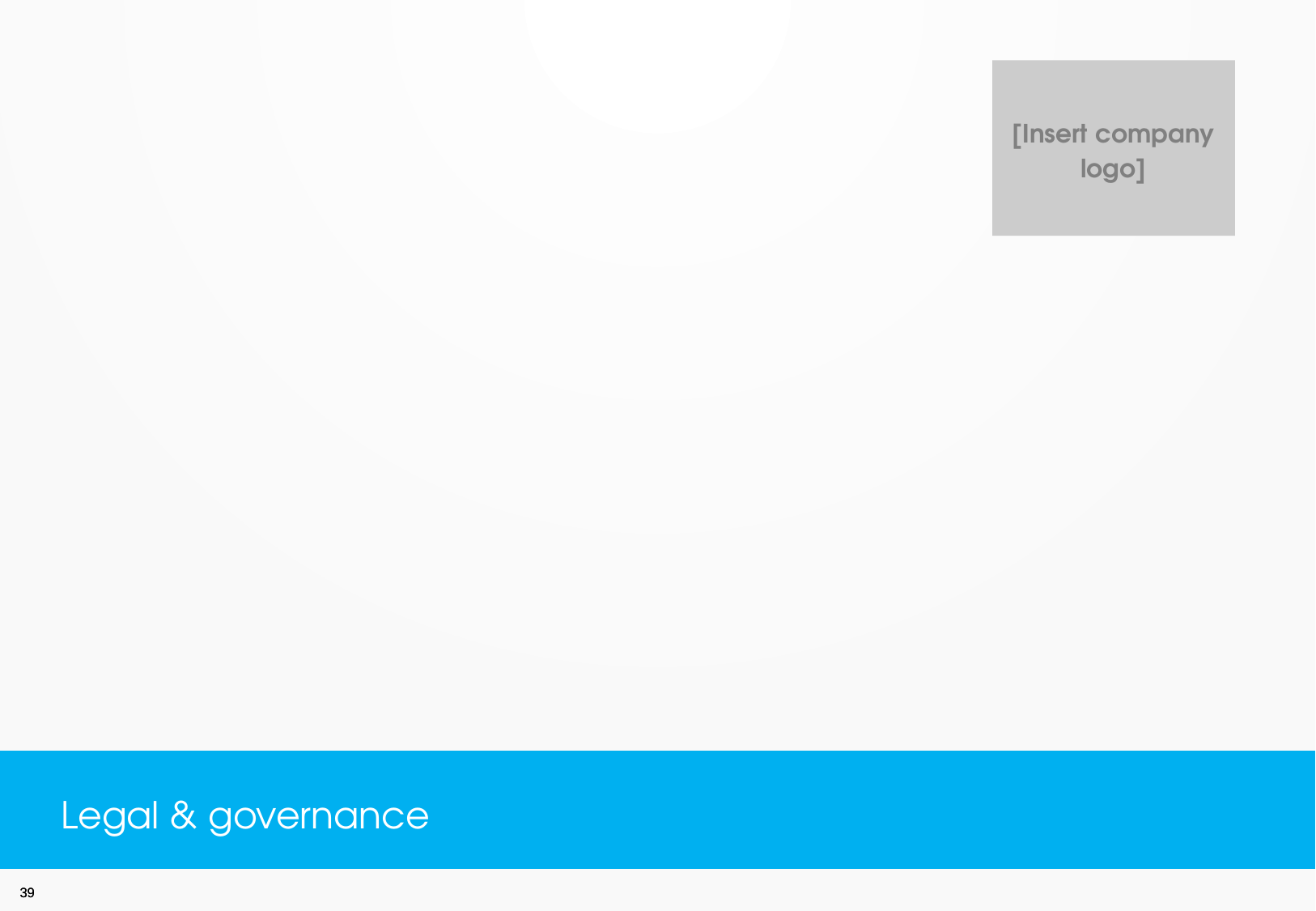

[Insert company logo]
Legal & governance
39